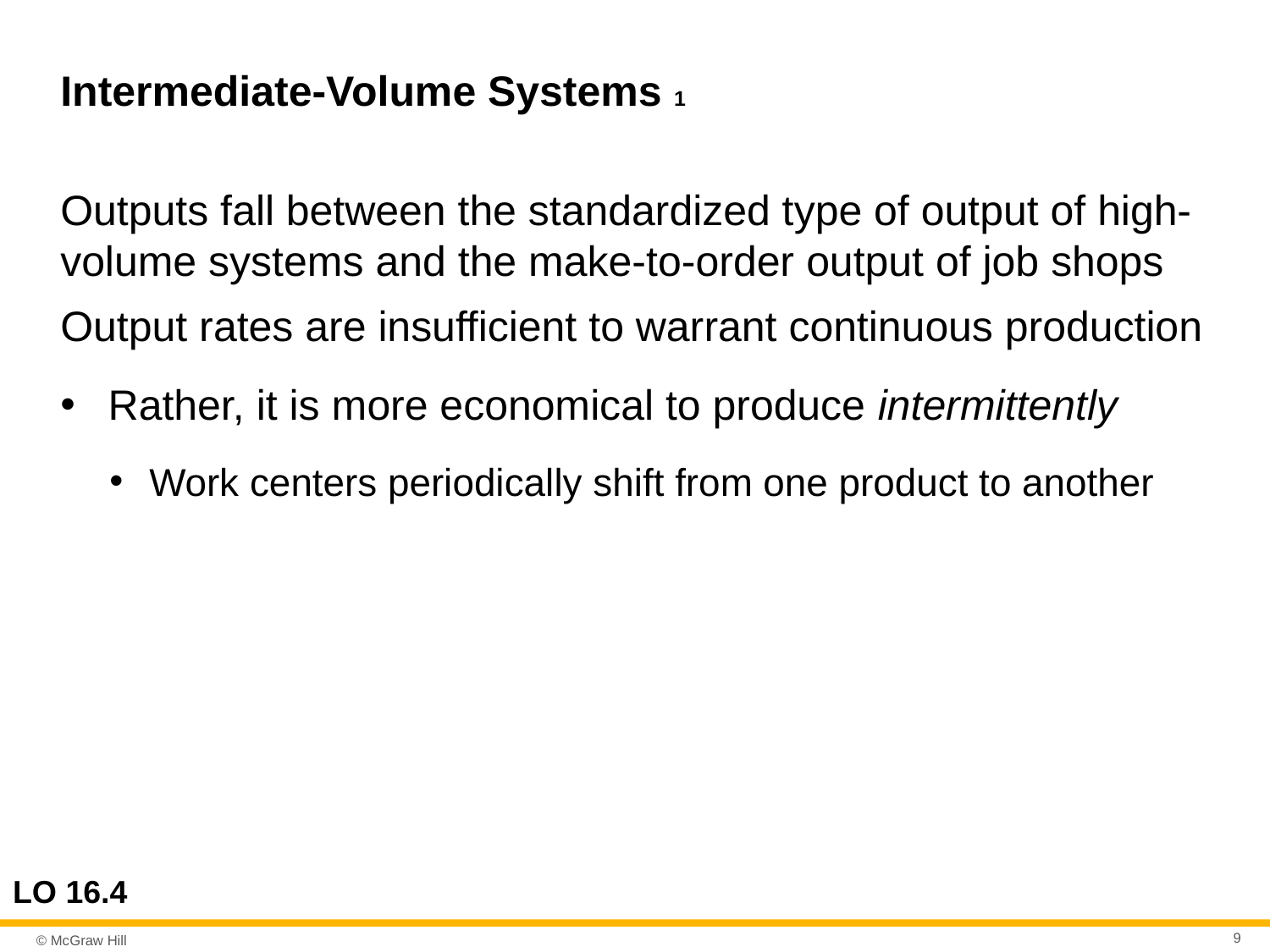

# Intermediate-Volume Systems 1
Outputs fall between the standardized type of output of high-volume systems and the make-to-order output of job shops
Output rates are insufficient to warrant continuous production
Rather, it is more economical to produce intermittently
Work centers periodically shift from one product to another
LO 16.4